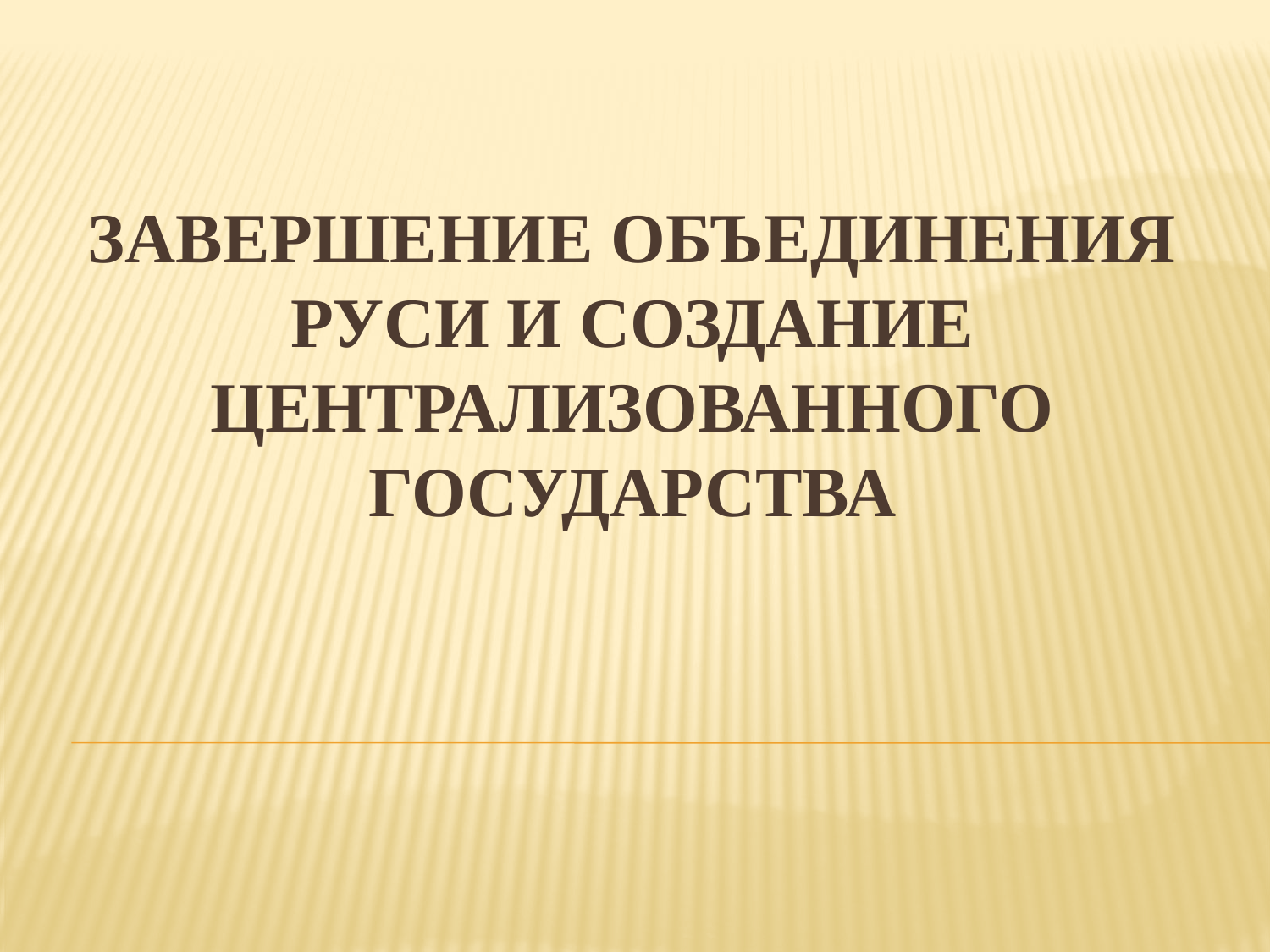

# Завершение объединения руси и создание централизованного государства